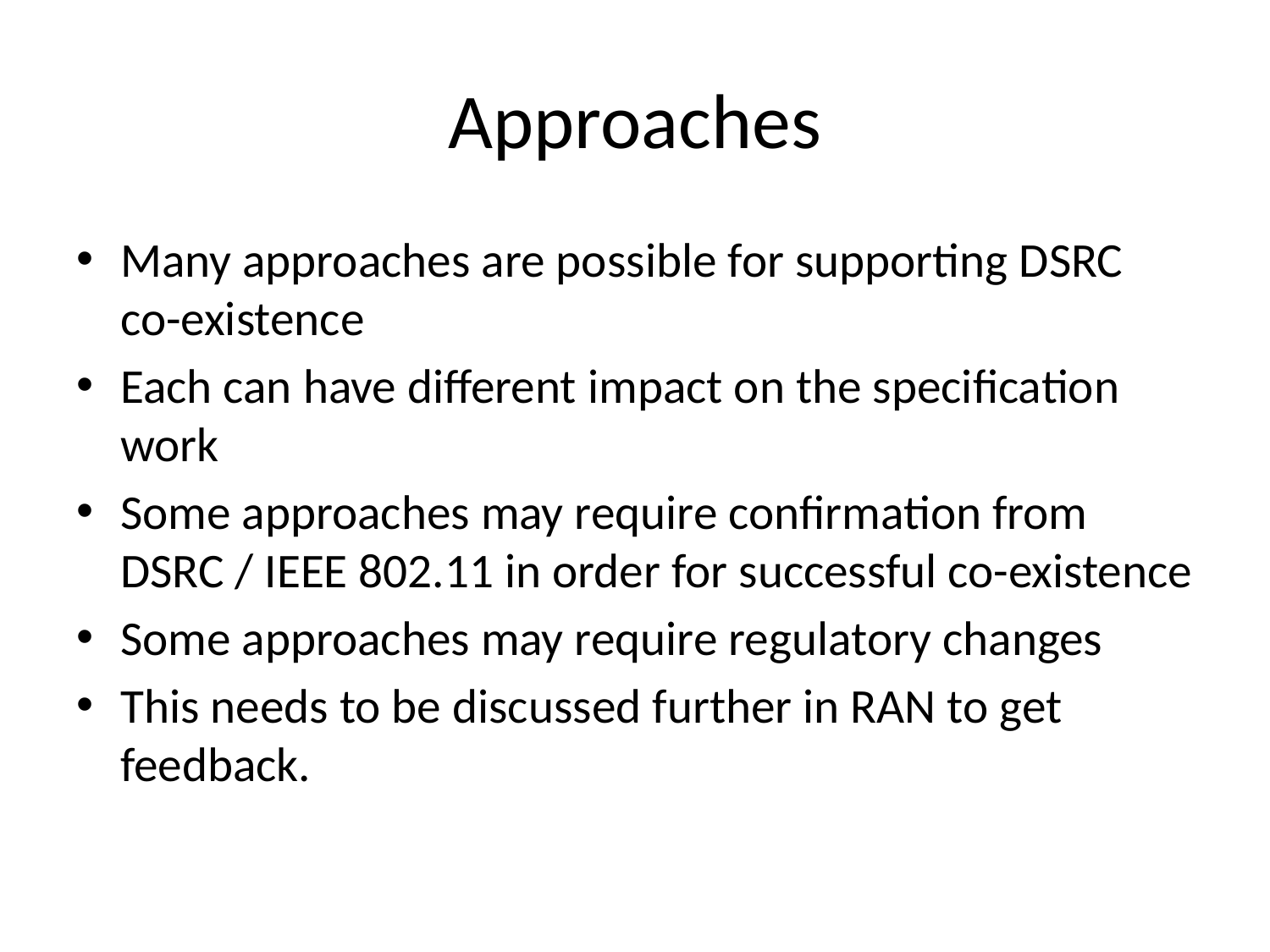

# Approaches
Many approaches are possible for supporting DSRC co-existence
Each can have different impact on the specification work
Some approaches may require confirmation from DSRC / IEEE 802.11 in order for successful co-existence
Some approaches may require regulatory changes
This needs to be discussed further in RAN to get feedback.